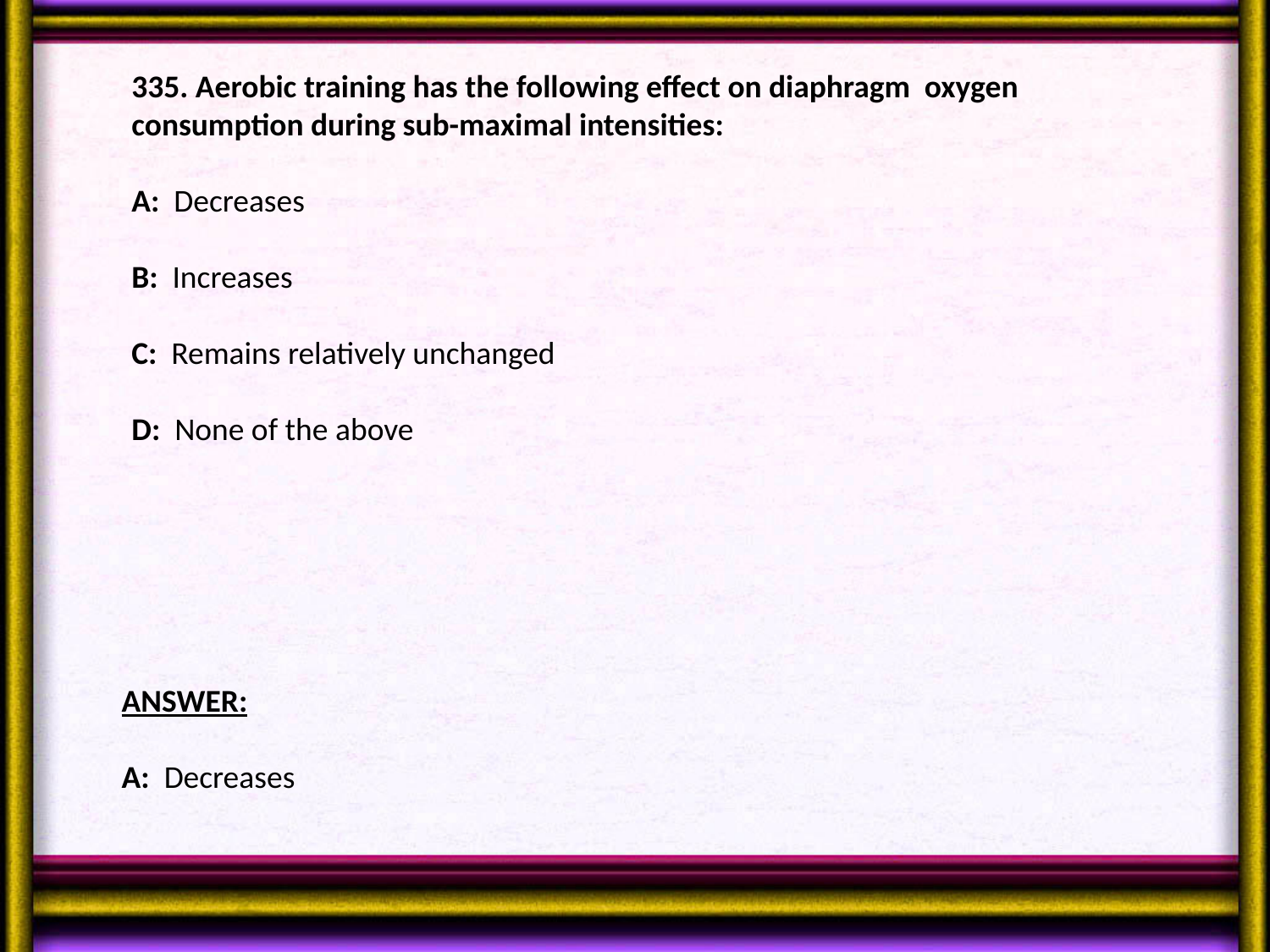

335. Aerobic training has the following effect on diaphragm  oxygen consumption during sub-maximal intensities:

A:  Decreases

B:  Increases

C:  Remains relatively unchanged

D:  None of the above

ANSWER:

A:  Decreases